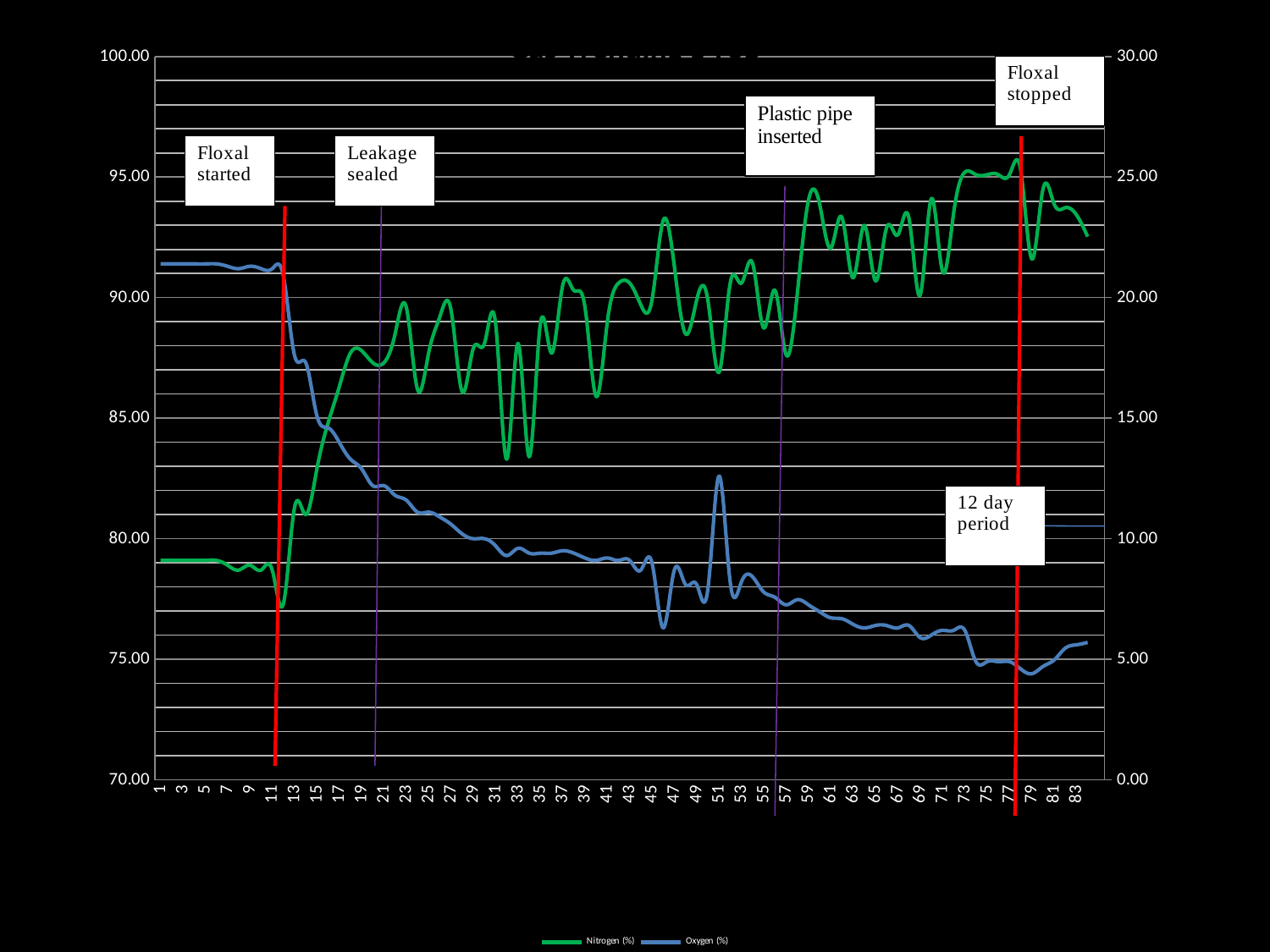

### Chart: Gas Trending 1 Top

| Category | Methane (%) | Nitrogen (%) | Oxygen (%) |
|---|---|---|---|